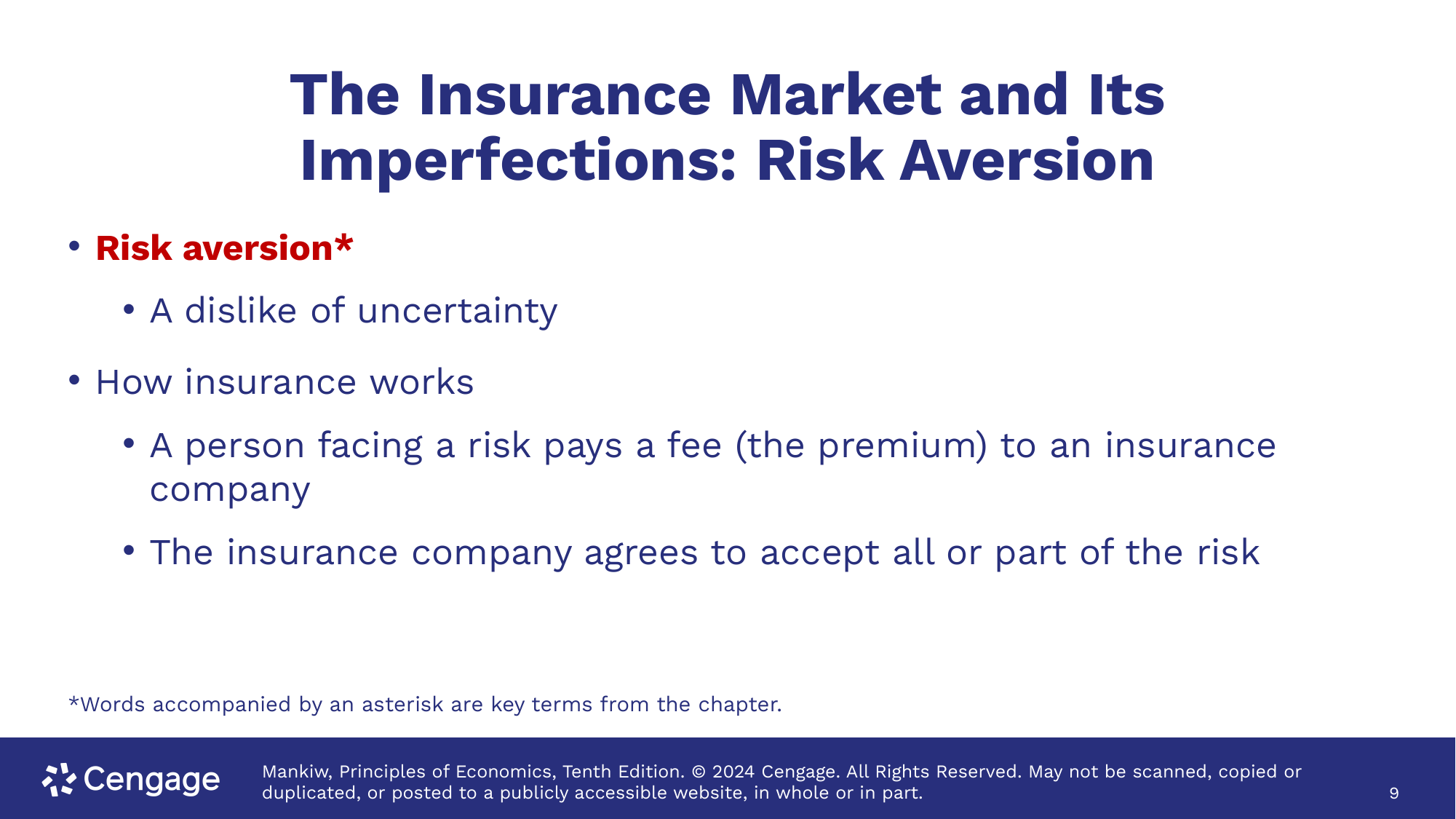

# The Insurance Market and Its Imperfections: Risk Aversion
Risk aversion*
A dislike of uncertainty
How insurance works
A person facing a risk pays a fee (the premium) to an insurance company
The insurance company agrees to accept all or part of the risk
*Words accompanied by an asterisk are key terms from the chapter.